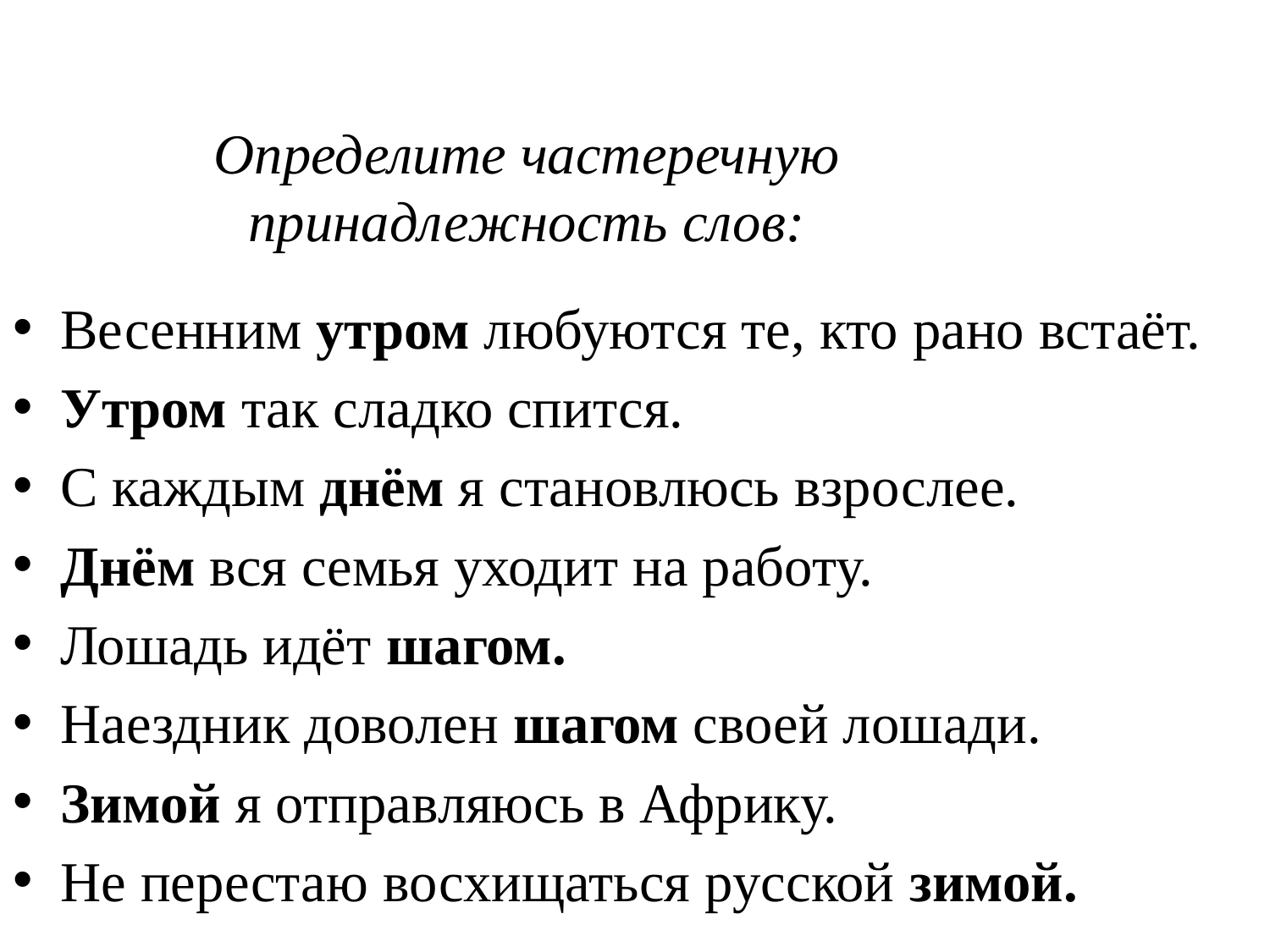

# Определите частеречную принадлежность слов:
Весенним утром любуются те, кто рано встаёт.
Утром так сладко спится.
С каждым днём я становлюсь взрослее.
Днём вся семья уходит на работу.
Лошадь идёт шагом.
Наездник доволен шагом своей лошади.
Зимой я отправляюсь в Африку.
Не перестаю восхищаться русской зимой.